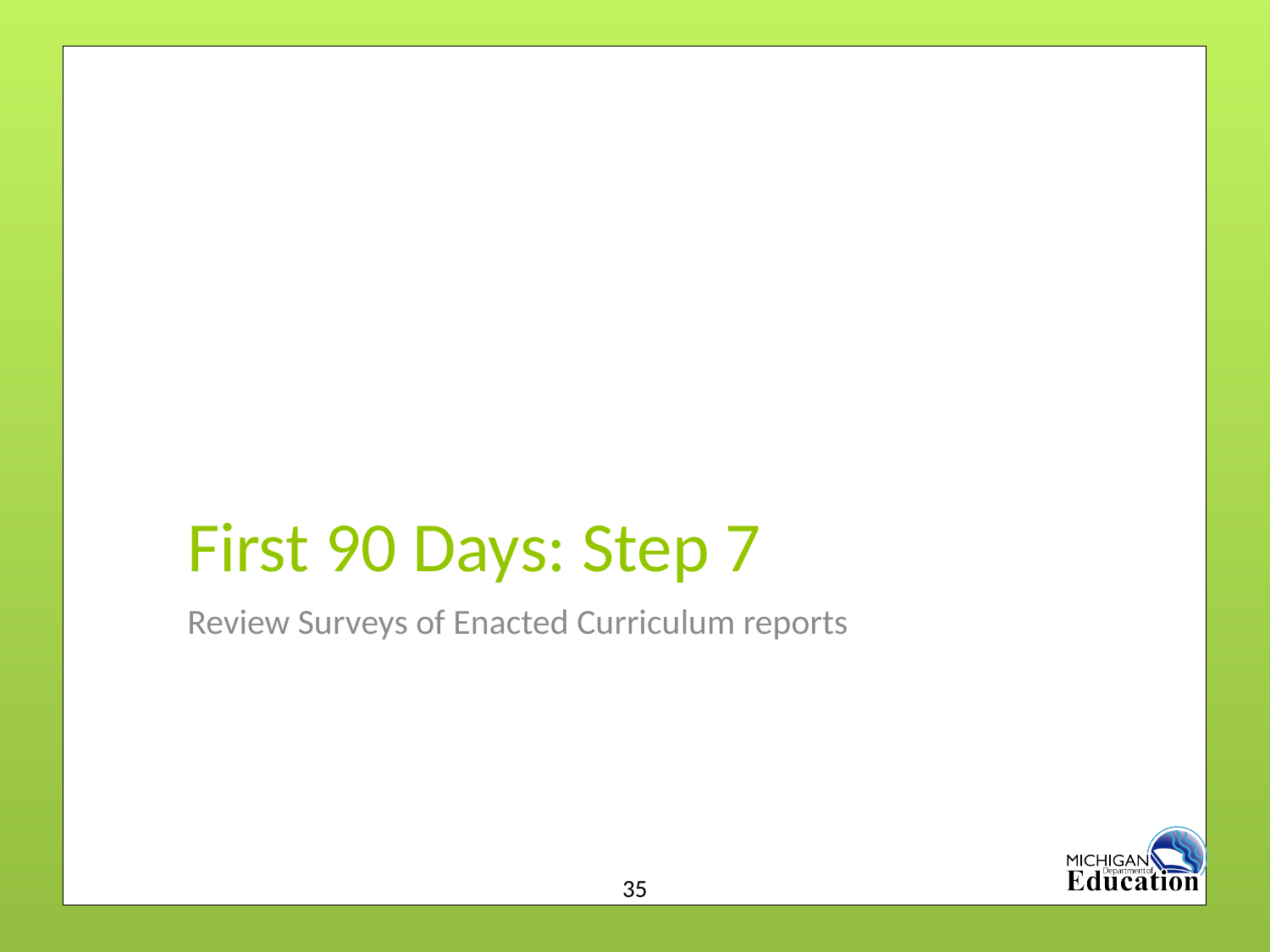

# First 90 Days: Step 7
Review Surveys of Enacted Curriculum reports